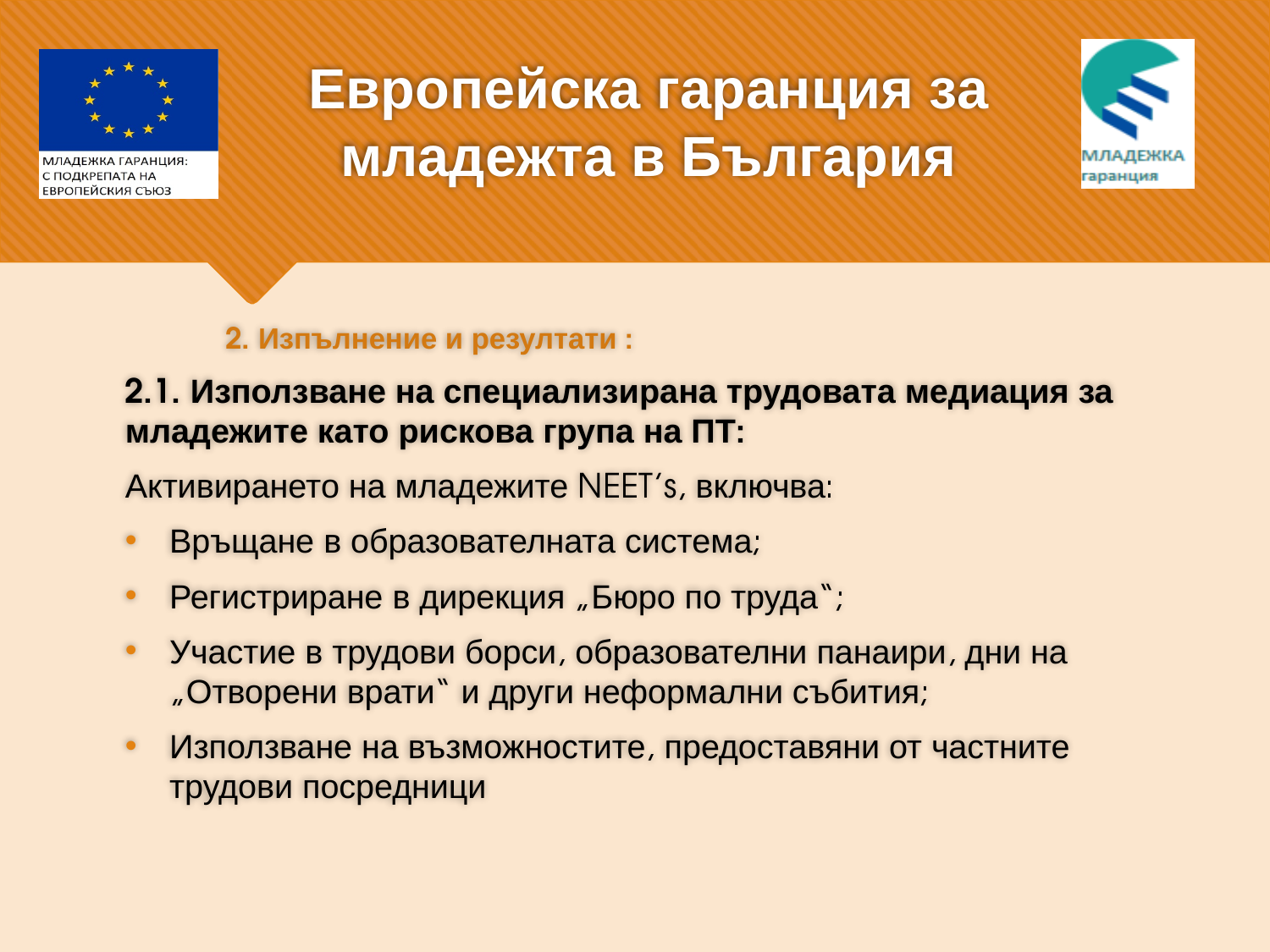

# Европейска гаранция за младежта в България
				2. Изпълнение и резултати :
2.1. Използване на специализирана трудовата медиация за младежите като рискова група на ПТ:
Активирането на младежите NEET’s, включва:
Връщане в образователната система;
Регистриране в дирекция „Бюро по труда“;
Участие в трудови борси, образователни панаири, дни на „Отворени врати“ и други неформални събития;
Използване на възможностите, предоставяни от частните трудови посредници